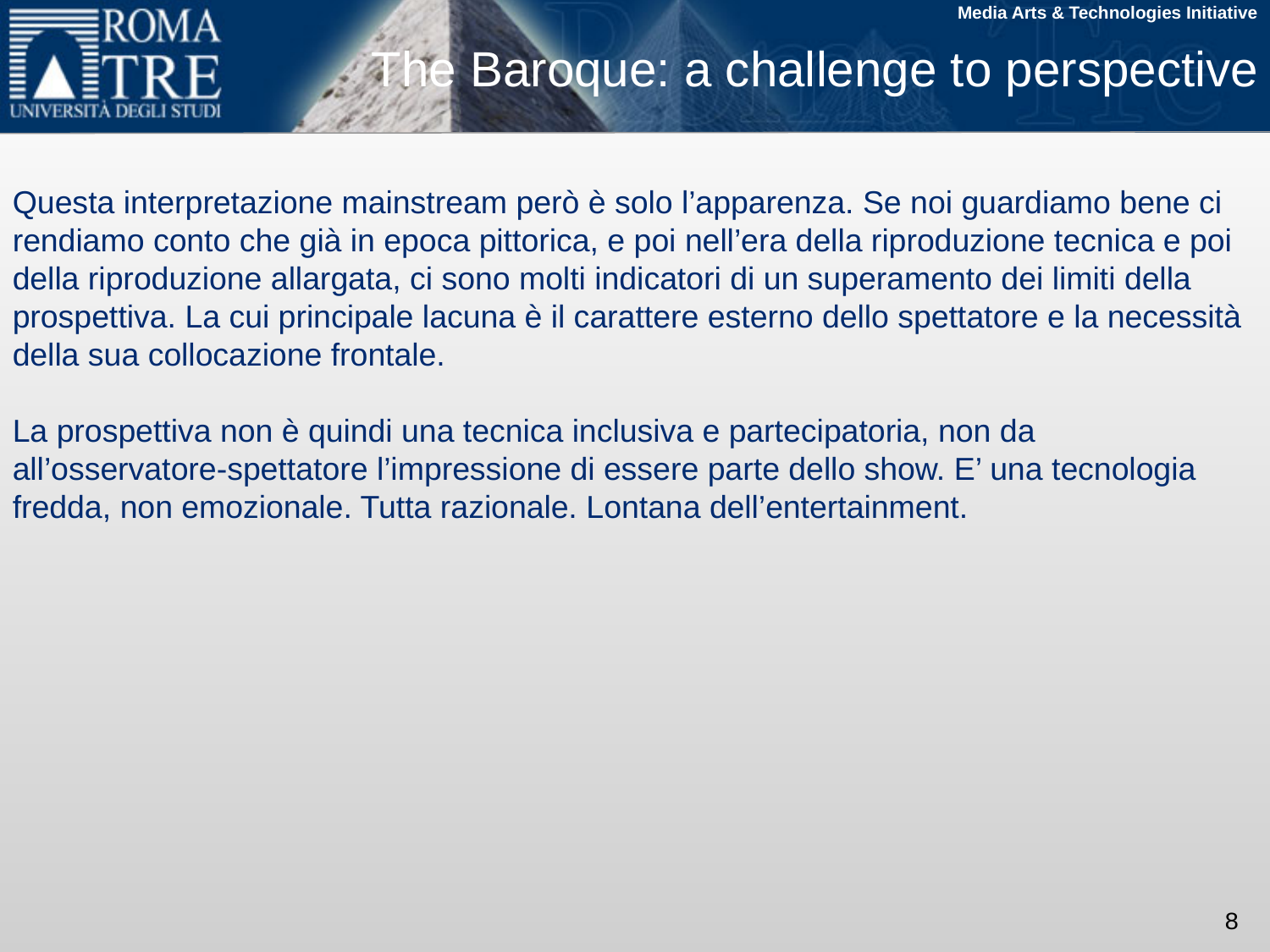

The Baroque: a challenge to perspective

Questa interpretazione mainstream però è solo l’apparenza. Se noi guardiamo bene ci rendiamo conto che già in epoca pittorica, e poi nell’era della riproduzione tecnica e poi della riproduzione allargata, ci sono molti indicatori di un superamento dei limiti della prospettiva. La cui principale lacuna è il carattere esterno dello spettatore e la necessità della sua collocazione frontale.

La prospettiva non è quindi una tecnica inclusiva e partecipatoria, non da all’osservatore-spettatore l’impressione di essere parte dello show. E’ una tecnologia fredda, non emozionale. Tutta razionale. Lontana dell’entertainment.